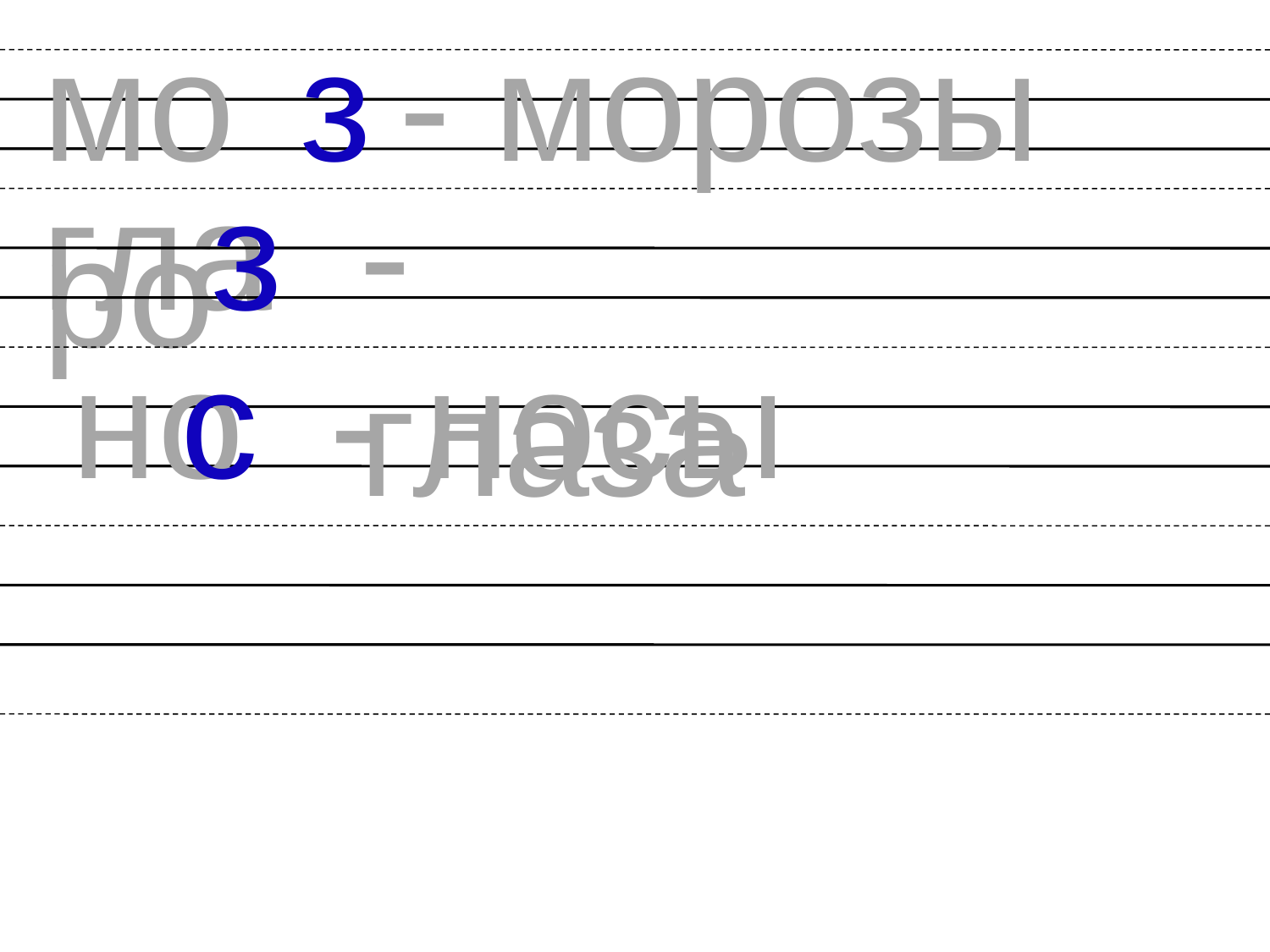

моро
з
- морозы          .
гла
з
- глаза
но
с
- носы